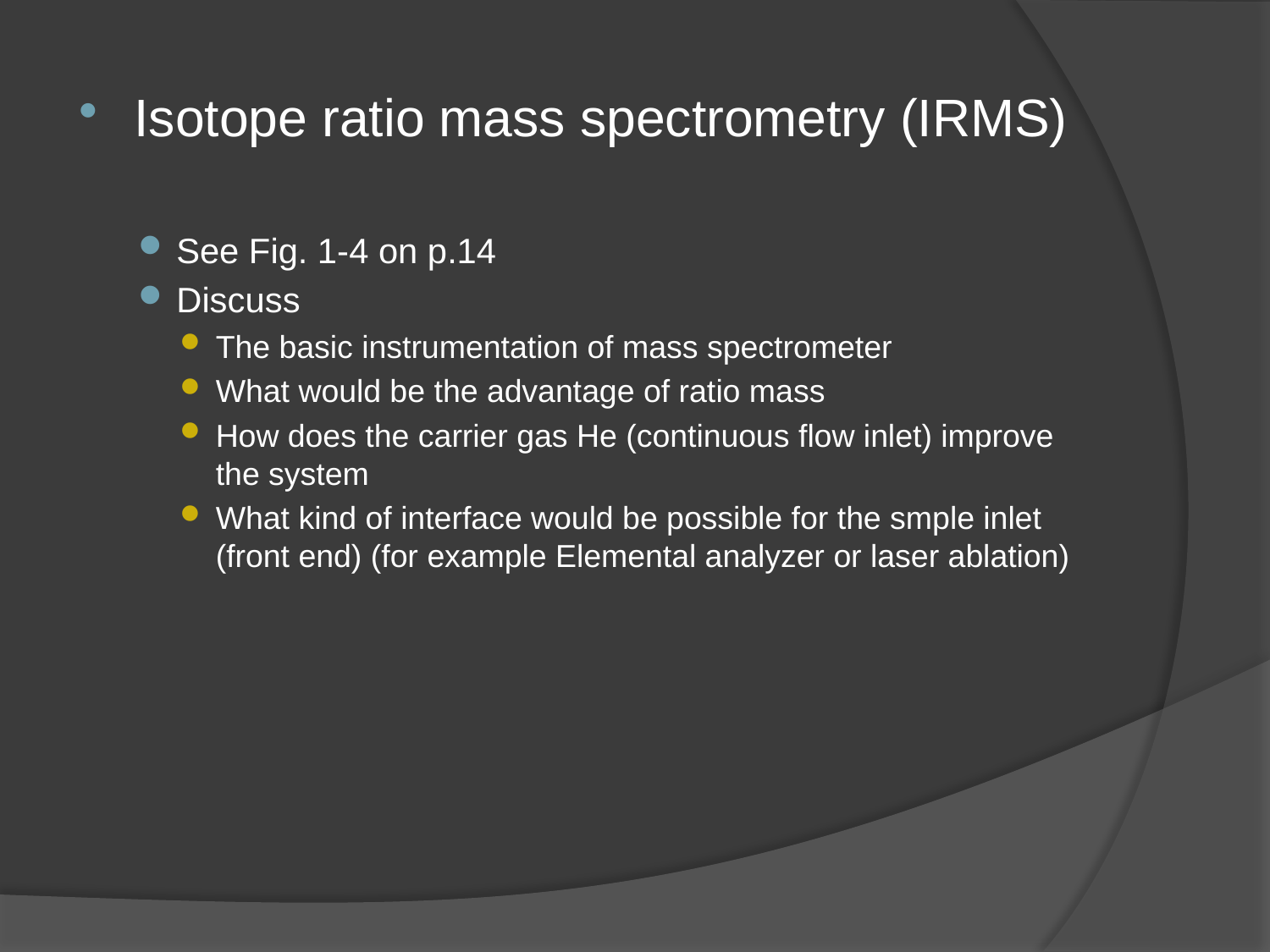

Isotope ratio mass spectrometry (IRMS)

See Fig. 1-4 on p.14
Discuss
The basic instrumentation of mass spectrometer
What would be the advantage of ratio mass
How does the carrier gas He (continuous flow inlet) improve the system
What kind of interface would be possible for the smple inlet (front end) (for example Elemental analyzer or laser ablation)